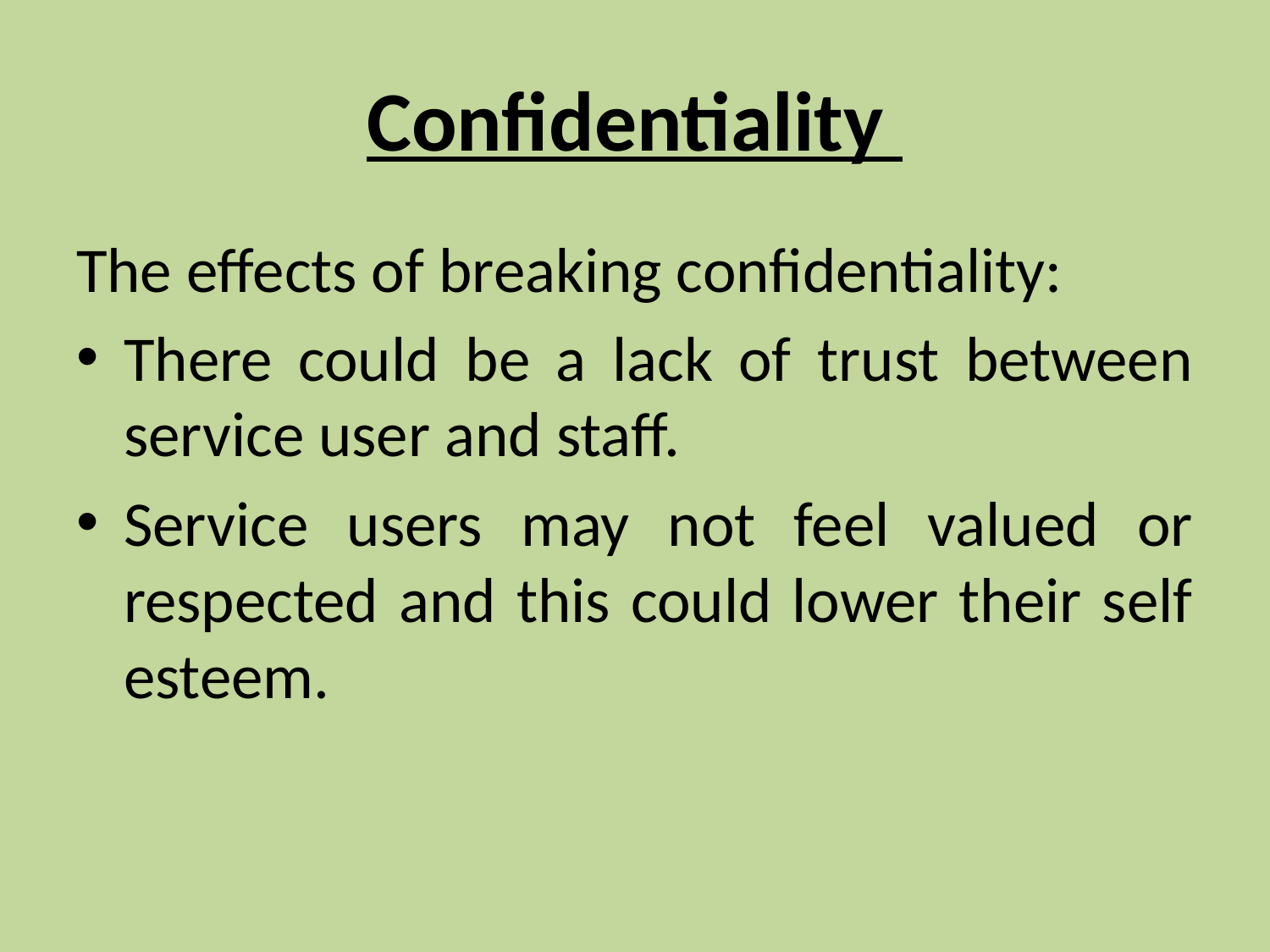

# Confidentiality
The effects of breaking confidentiality:
There could be a lack of trust between service user and staff.
Service users may not feel valued or respected and this could lower their self esteem.